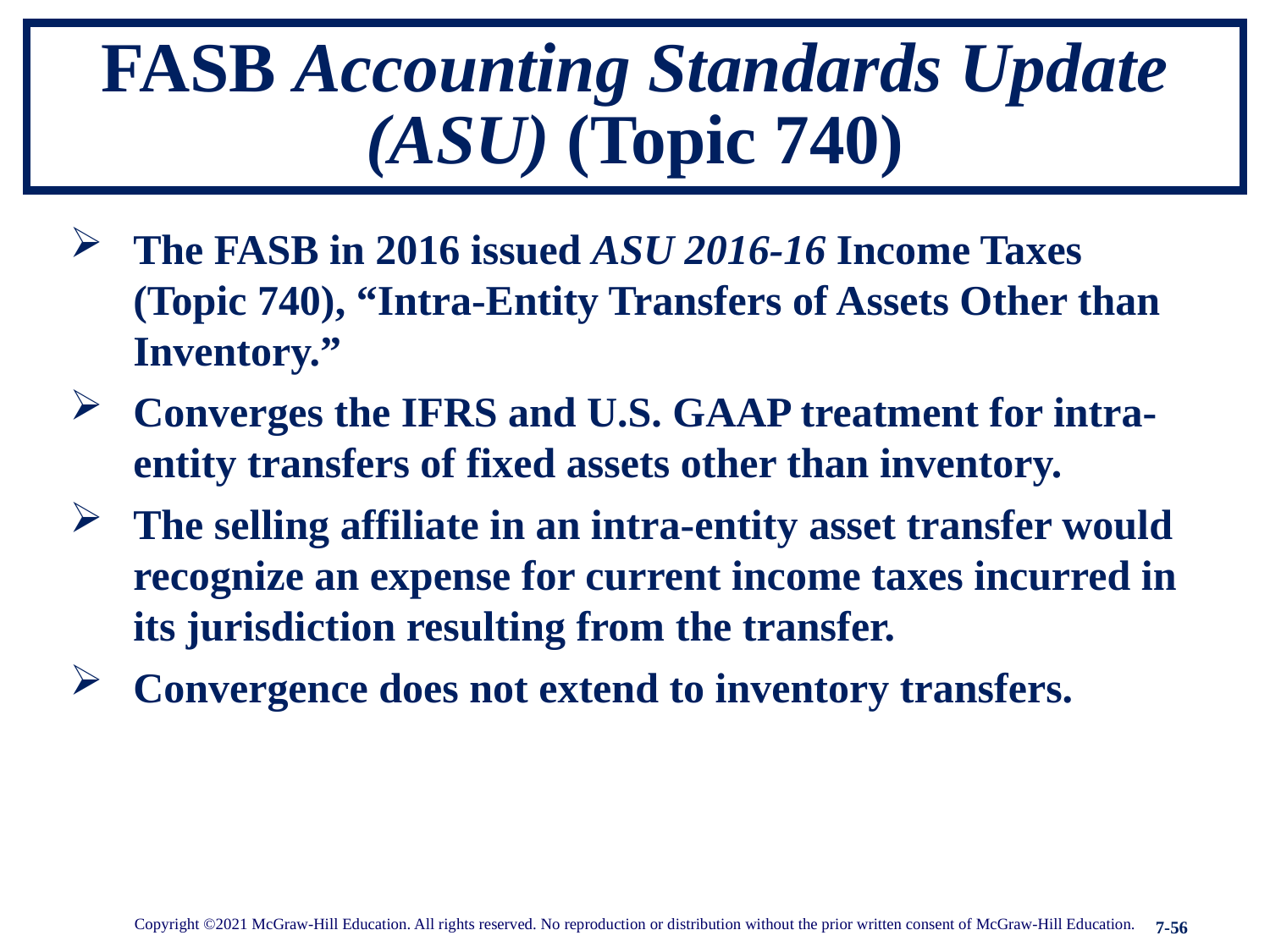

# FASB Accounting Standards Update (ASU) (Topic 740)
The FASB in 2016 issued ASU 2016-16 Income Taxes (Topic 740), “Intra-Entity Transfers of Assets Other than Inventory.”
Converges the IFRS and U.S. GAAP treatment for intra-entity transfers of fixed assets other than inventory.
The selling affiliate in an intra-entity asset transfer would recognize an expense for current income taxes incurred in its jurisdiction resulting from the transfer.
Convergence does not extend to inventory transfers.
Copyright ©2021 McGraw-Hill Education. All rights reserved. No reproduction or distribution without the prior written consent of McGraw-Hill Education.
7-56